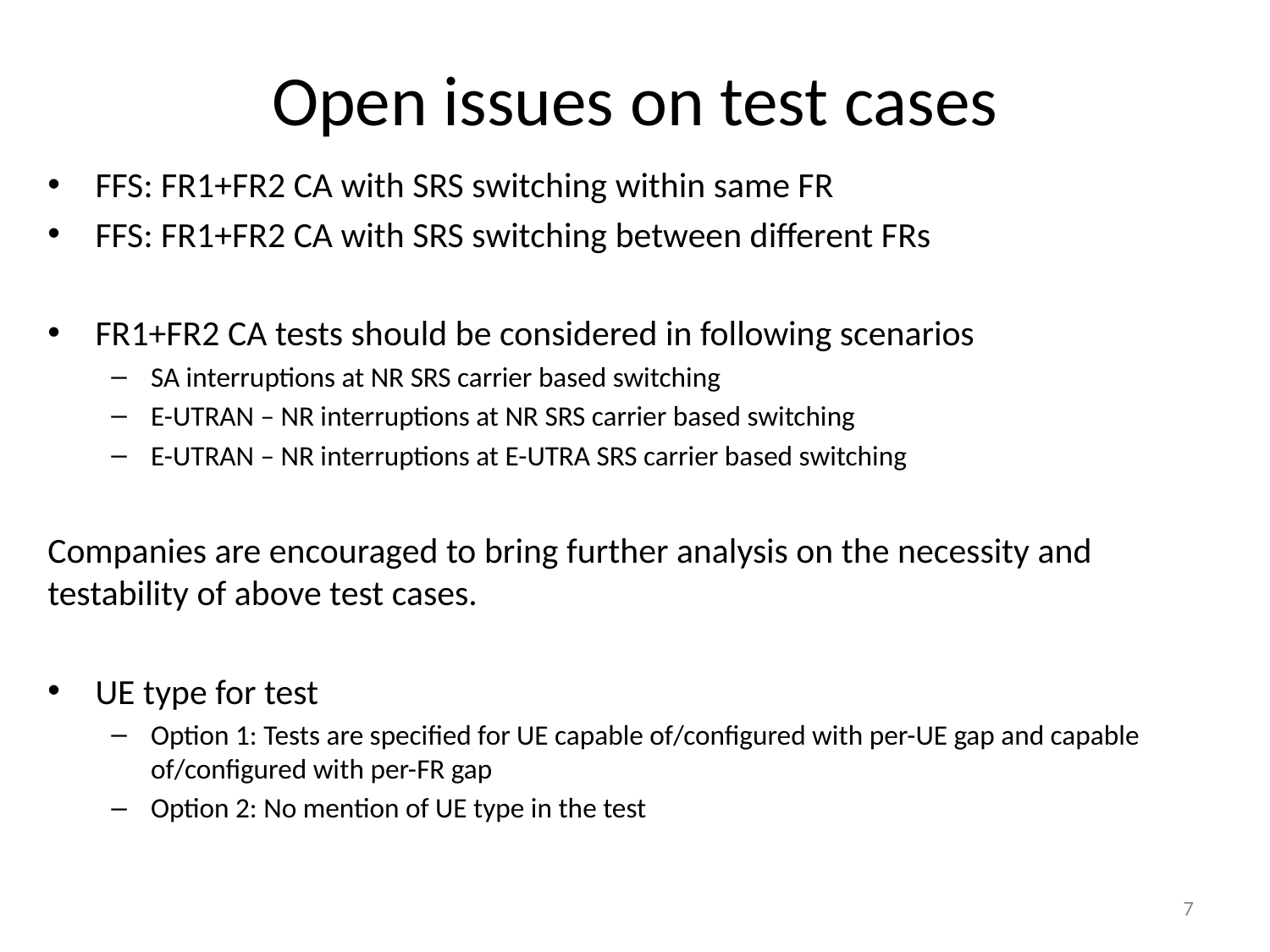

# Open issues on test cases
FFS: FR1+FR2 CA with SRS switching within same FR
FFS: FR1+FR2 CA with SRS switching between different FRs

FR1+FR2 CA tests should be considered in following scenarios
SA interruptions at NR SRS carrier based switching
E-UTRAN – NR interruptions at NR SRS carrier based switching
E-UTRAN – NR interruptions at E-UTRA SRS carrier based switching

Companies are encouraged to bring further analysis on the necessity and testability of above test cases.

UE type for test
Option 1: Tests are specified for UE capable of/configured with per-UE gap and capable of/configured with per-FR gap
Option 2: No mention of UE type in the test

7